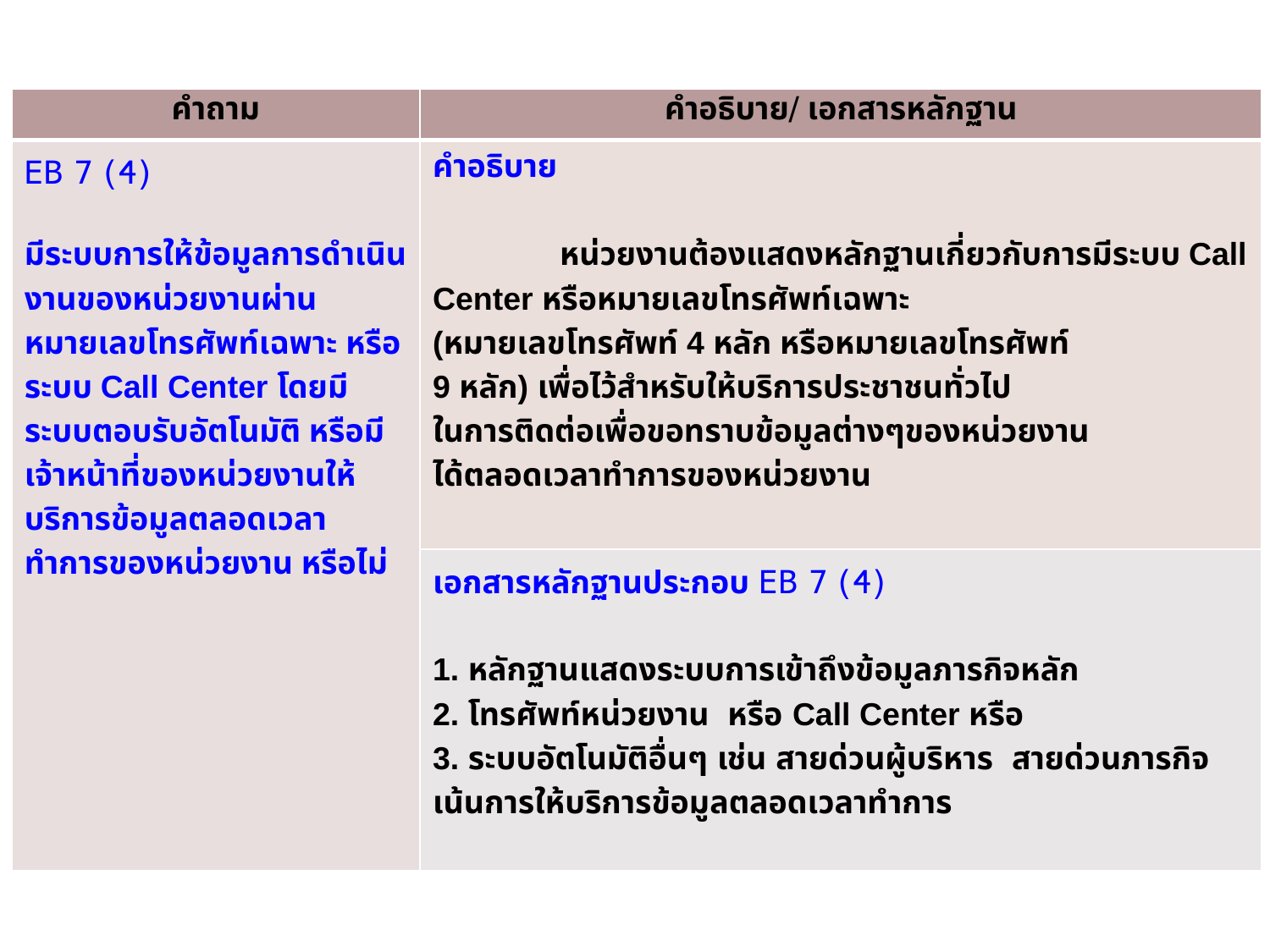

| คำถาม | คำอธิบาย/เอกสารหลักฐาน |
| --- | --- |
| EB 7 (4) มีระบบการให้ข้อมูลการดำเนินงานของหน่วยงานผ่านหมายเลขโทรศัพท์เฉพาะ หรือระบบ Call Center โดยมีระบบตอบรับอัตโนมัติ หรือมีเจ้าหน้าที่ของหน่วยงานให้บริการข้อมูลตลอดเวลาทำการของหน่วยงาน หรือไม่ | คำอธิบาย หน่วยงานต้องแสดงหลักฐานเกี่ยวกับการมีระบบ Call Center หรือหมายเลขโทรศัพท์เฉพาะ (หมายเลขโทรศัพท์ 4 หลัก หรือหมายเลขโทรศัพท์ 9 หลัก) เพื่อไว้สำหรับให้บริการประชาชนทั่วไป ในการติดต่อเพื่อขอทราบข้อมูลต่างๆของหน่วยงาน ได้ตลอดเวลาทำการของหน่วยงาน |
|  | เอกสารหลักฐานประกอบ EB 7 (4) 1. หลักฐานแสดงระบบการเข้าถึงข้อมูลภารกิจหลัก 2. โทรศัพท์หน่วยงาน หรือ Call Center หรือ 3. ระบบอัตโนมัติอื่นๆ เช่น สายด่วนผู้บริหาร สายด่วนภารกิจ เน้นการให้บริการข้อมูลตลอดเวลาทำการ |